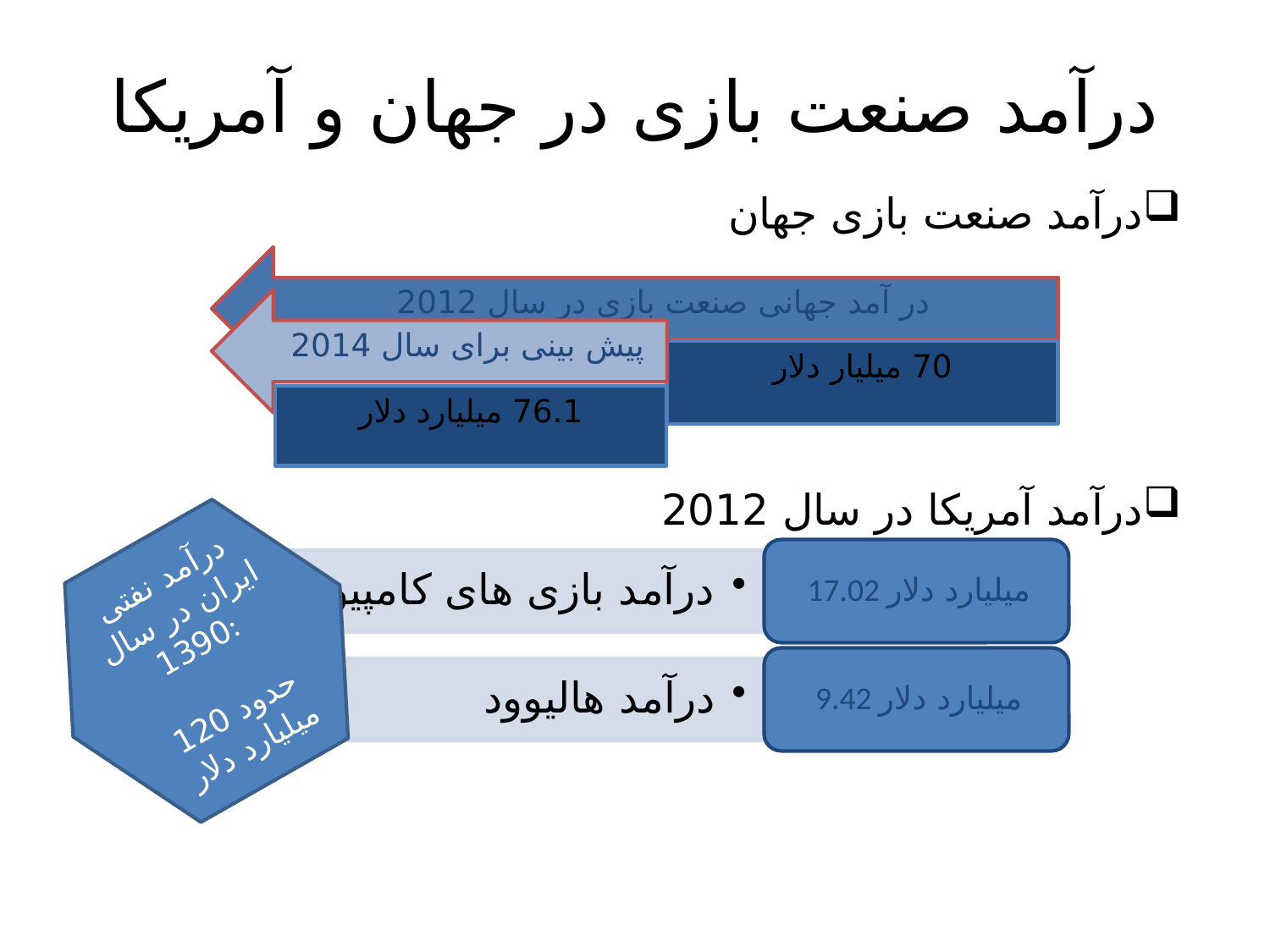

درآمد صنعت بازی در جهان و آمریکا
در آمد جهانی صنعت بازی در سال 2012
70 میلیار دلار
پیش بینی برای سال 2014
76.1 میلیارد دلار
درآمد صنعت بازی جهان

درآمد آمریکا در سال 2012
درآمد نفتی ایران در سال 1390:

حدود 120 میلیارد دلار
درآمد بازی های کامپیوتری
17.02 میلیارد دلار
درآمد هالیوود
9.42 میلیارد دلار